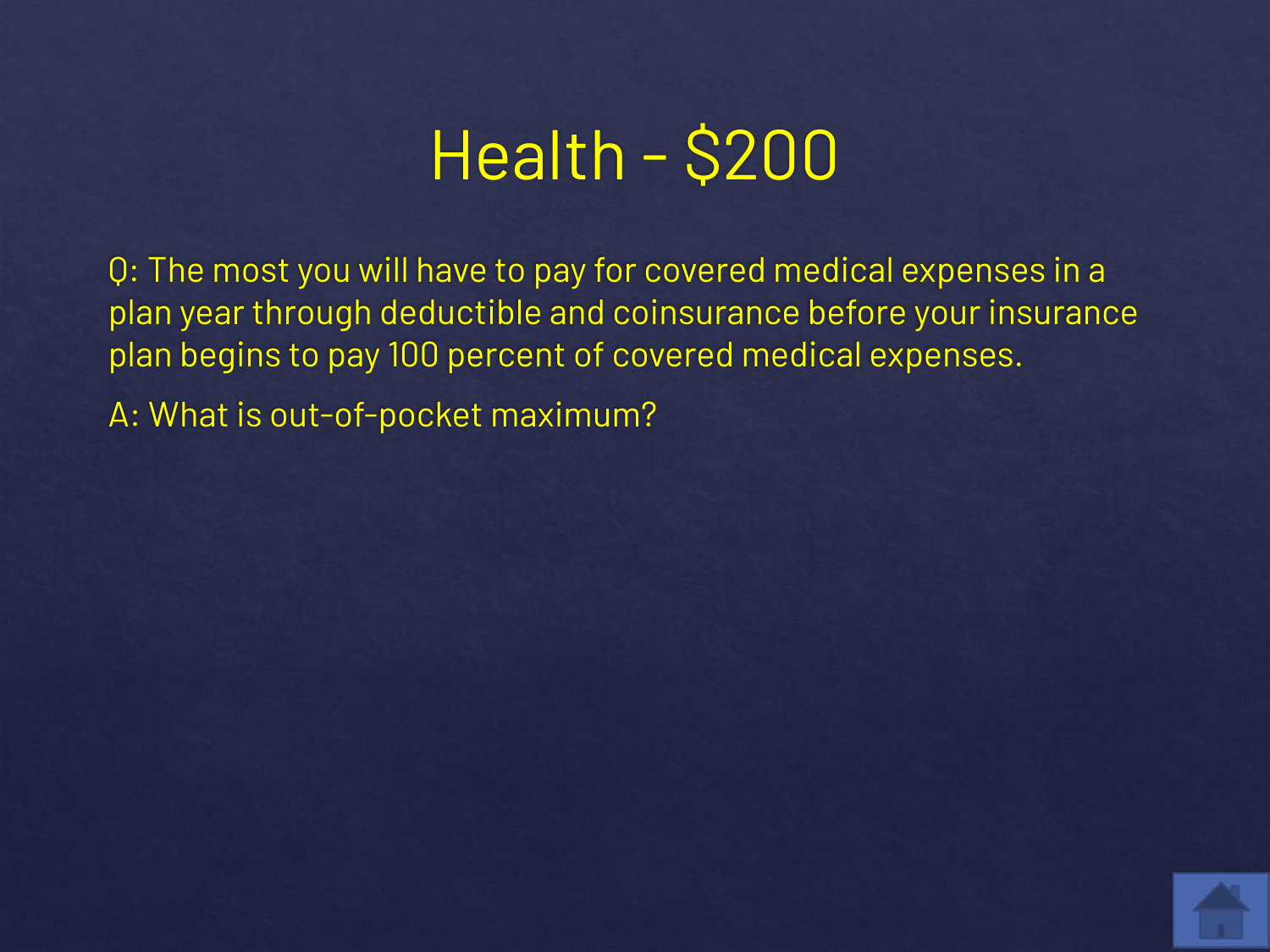

# Health - $200
Q: The most you will have to pay for covered medical expenses in a plan year through deductible and coinsurance before your insurance plan begins to pay 100 percent of covered medical expenses.
A: What is out-of-pocket maximum?